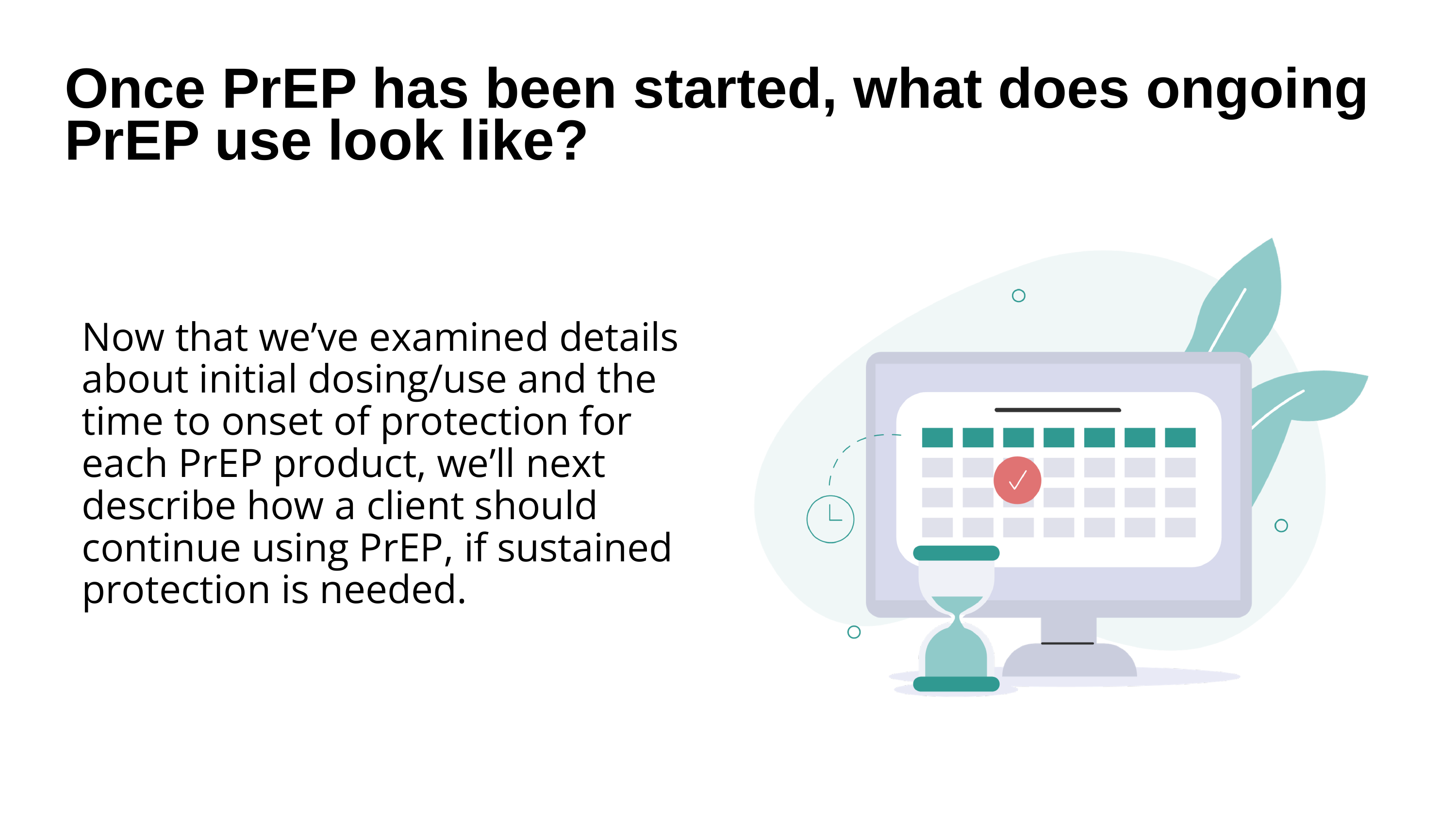

Once PrEP has been started, what does ongoing PrEP use look like?

Now that we’ve examined details about initial dosing/use and the time to onset of protection for each PrEP product, we’ll next describe how a client should continue using PrEP, if sustained protection is needed.